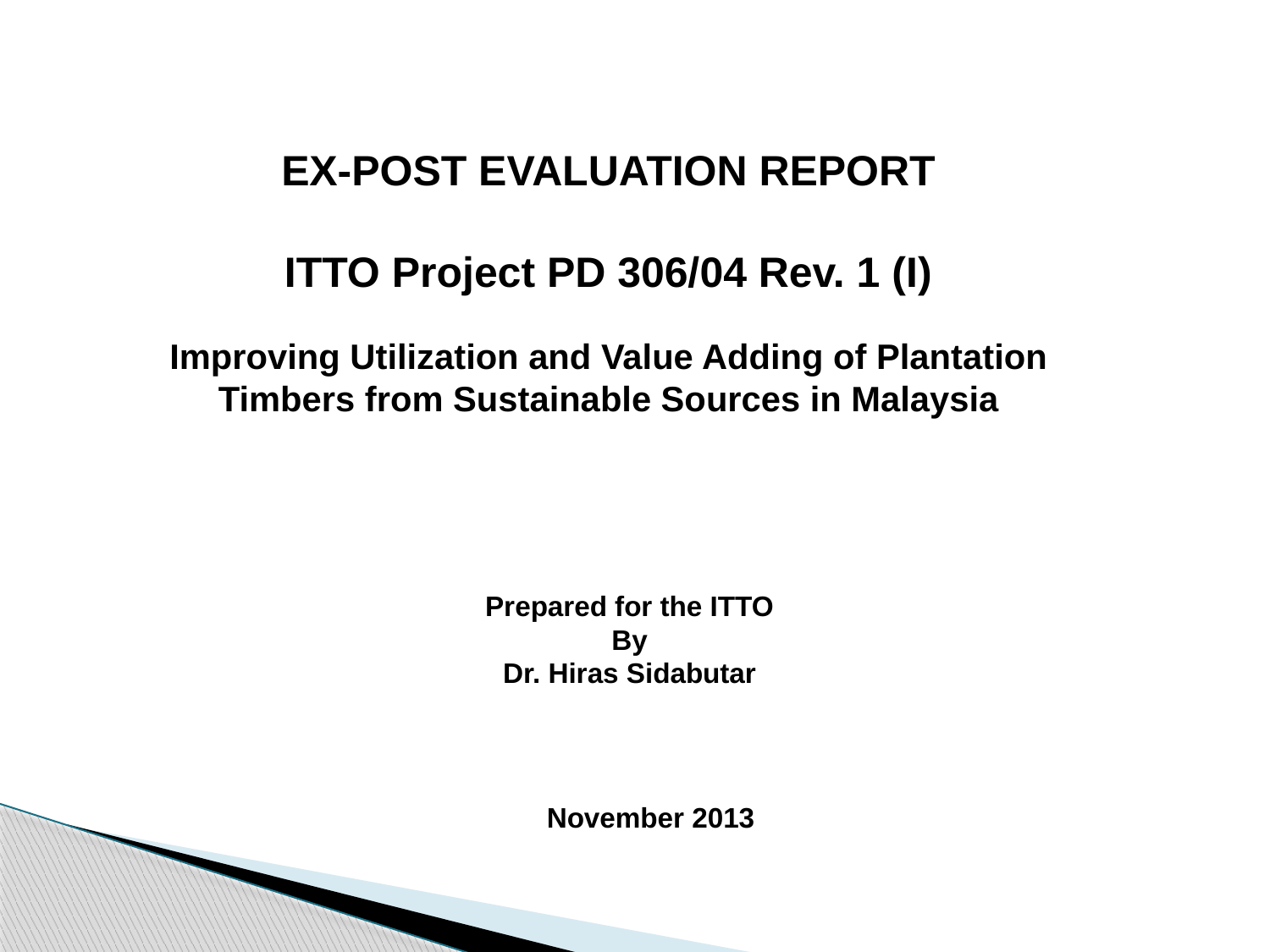

EX-POST EVALUATION REPORT

ITTO Project PD 306/04 Rev. 1 (I)
Improving Utilization and Value Adding of Plantation Timbers from Sustainable Sources in Malaysia
Prepared for the ITTO
By
Dr. Hiras Sidabutar
November 2013